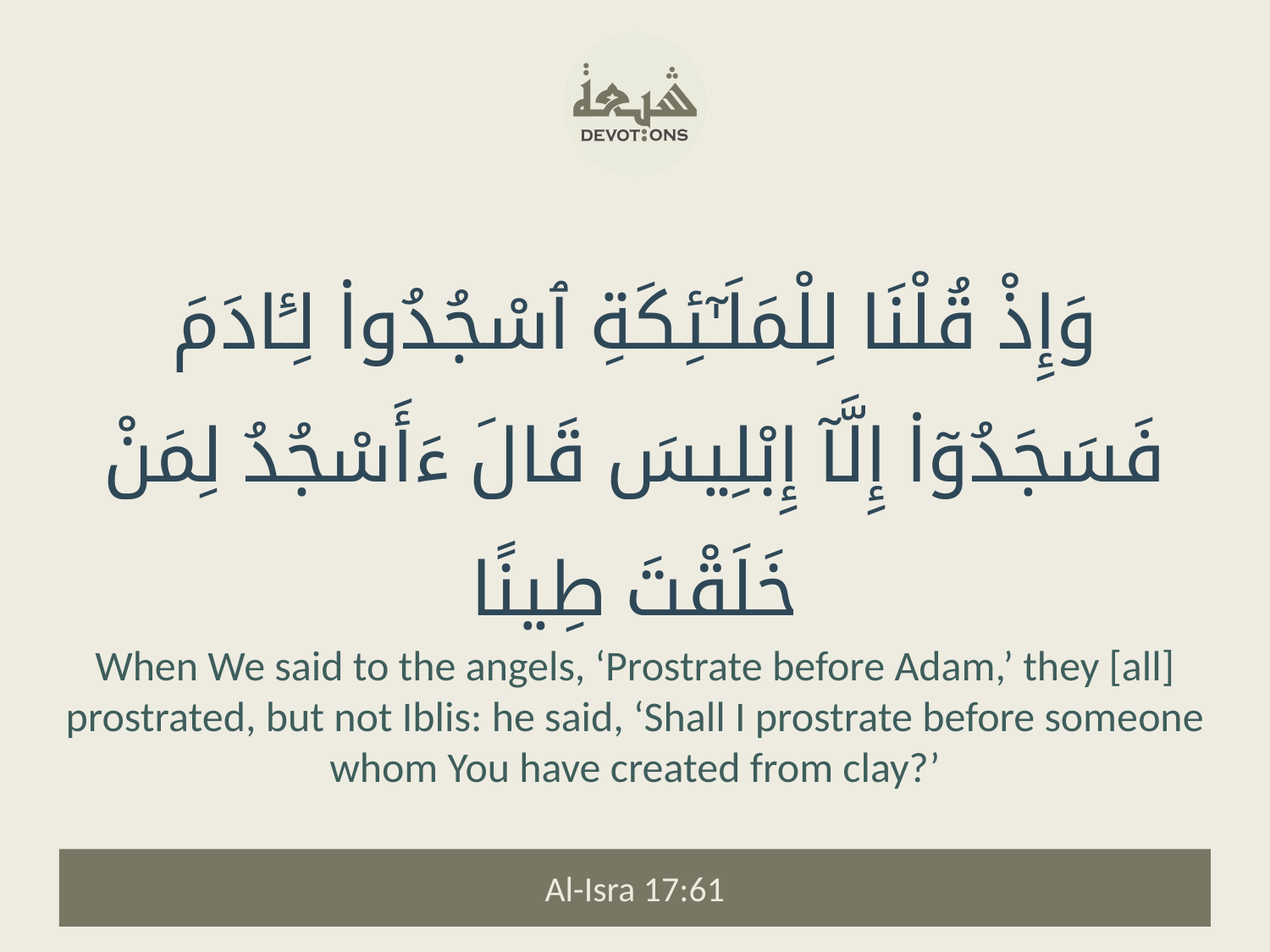

وَإِذْ قُلْنَا لِلْمَلَـٰٓئِكَةِ ٱسْجُدُوا۟ لِـَٔادَمَ فَسَجَدُوٓا۟ إِلَّآ إِبْلِيسَ قَالَ ءَأَسْجُدُ لِمَنْ خَلَقْتَ طِينًا
When We said to the angels, ‘Prostrate before Adam,’ they [all] prostrated, but not Iblis: he said, ‘Shall I prostrate before someone whom You have created from clay?’
Al-Isra 17:61